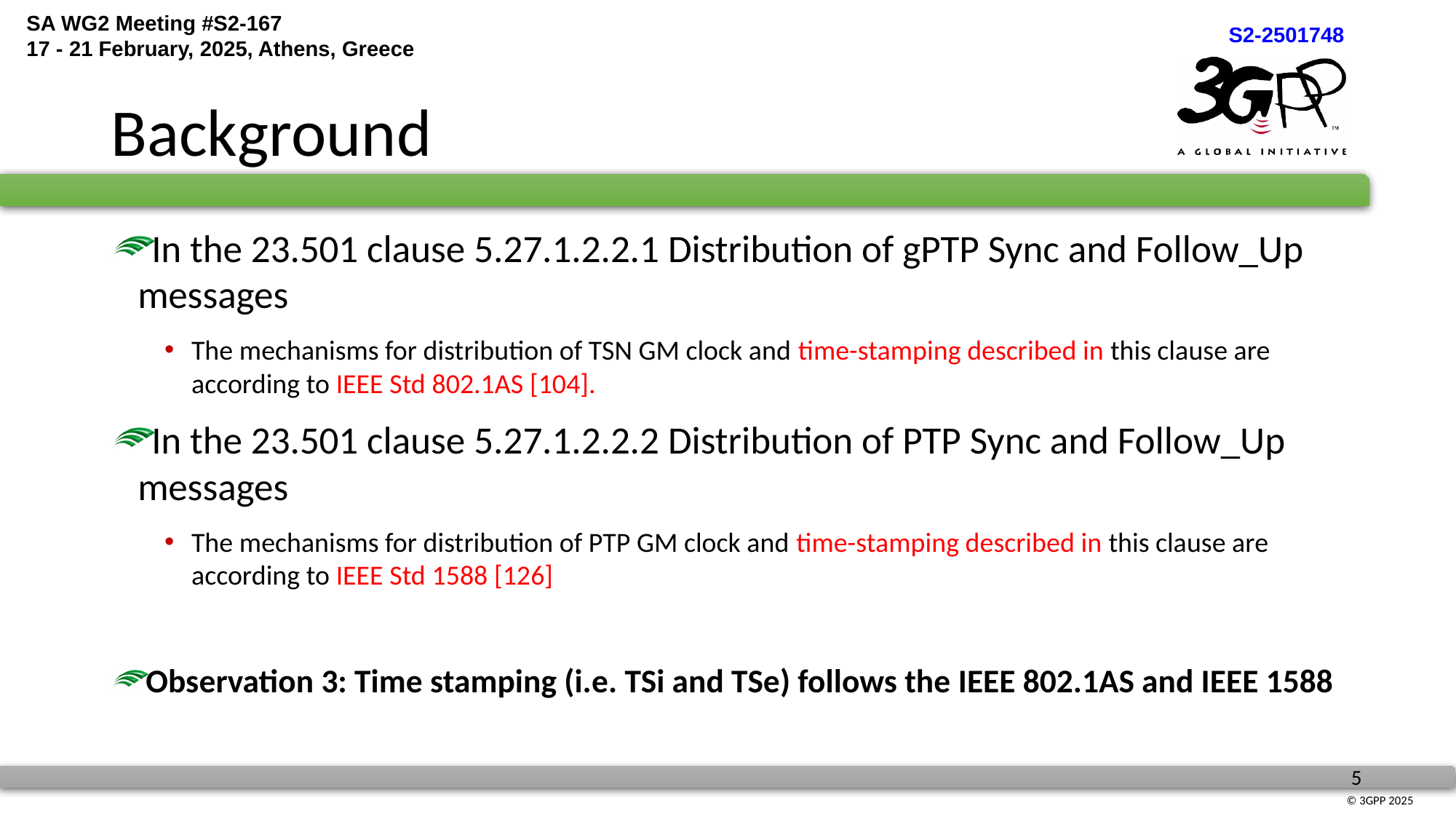

# Background
In the 23.501 clause 5.27.1.2.2.1 Distribution of gPTP Sync and Follow_Up messages
The mechanisms for distribution of TSN GM clock and time-stamping described in this clause are according to IEEE Std 802.1AS [104].
In the 23.501 clause 5.27.1.2.2.2 Distribution of PTP Sync and Follow_Up messages
The mechanisms for distribution of PTP GM clock and time-stamping described in this clause are according to IEEE Std 1588 [126]

Observation 3: Time stamping (i.e. TSi and TSe) follows the IEEE 802.1AS and IEEE 1588